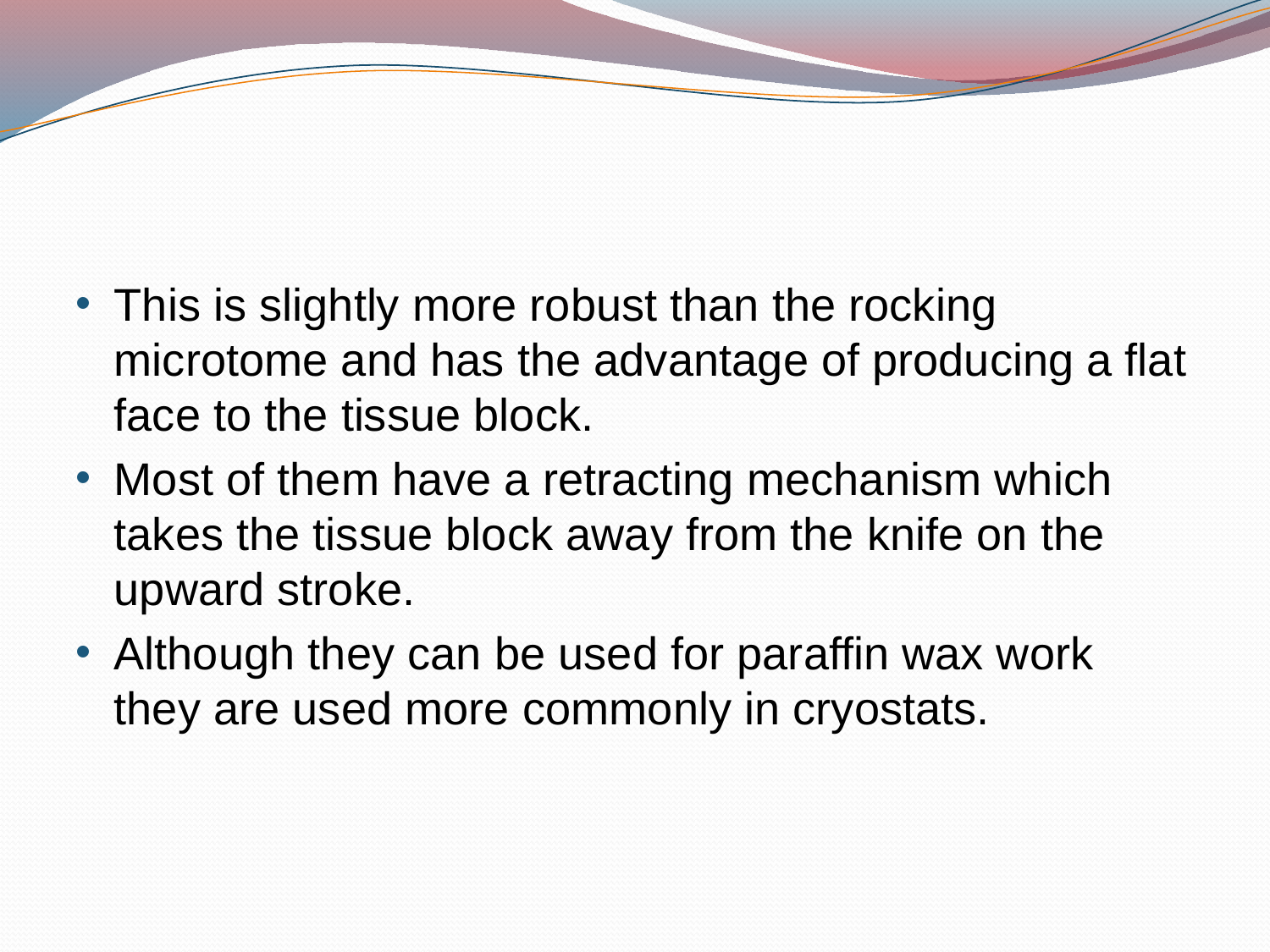

This is slightly more robust than the rocking microtome and has the advantage of producing a flat face to the tissue block.
Most of them have a retracting mechanism which takes the tissue block away from the knife on the upward stroke.
Although they can be used for paraffin wax work they are used more commonly in cryostats.